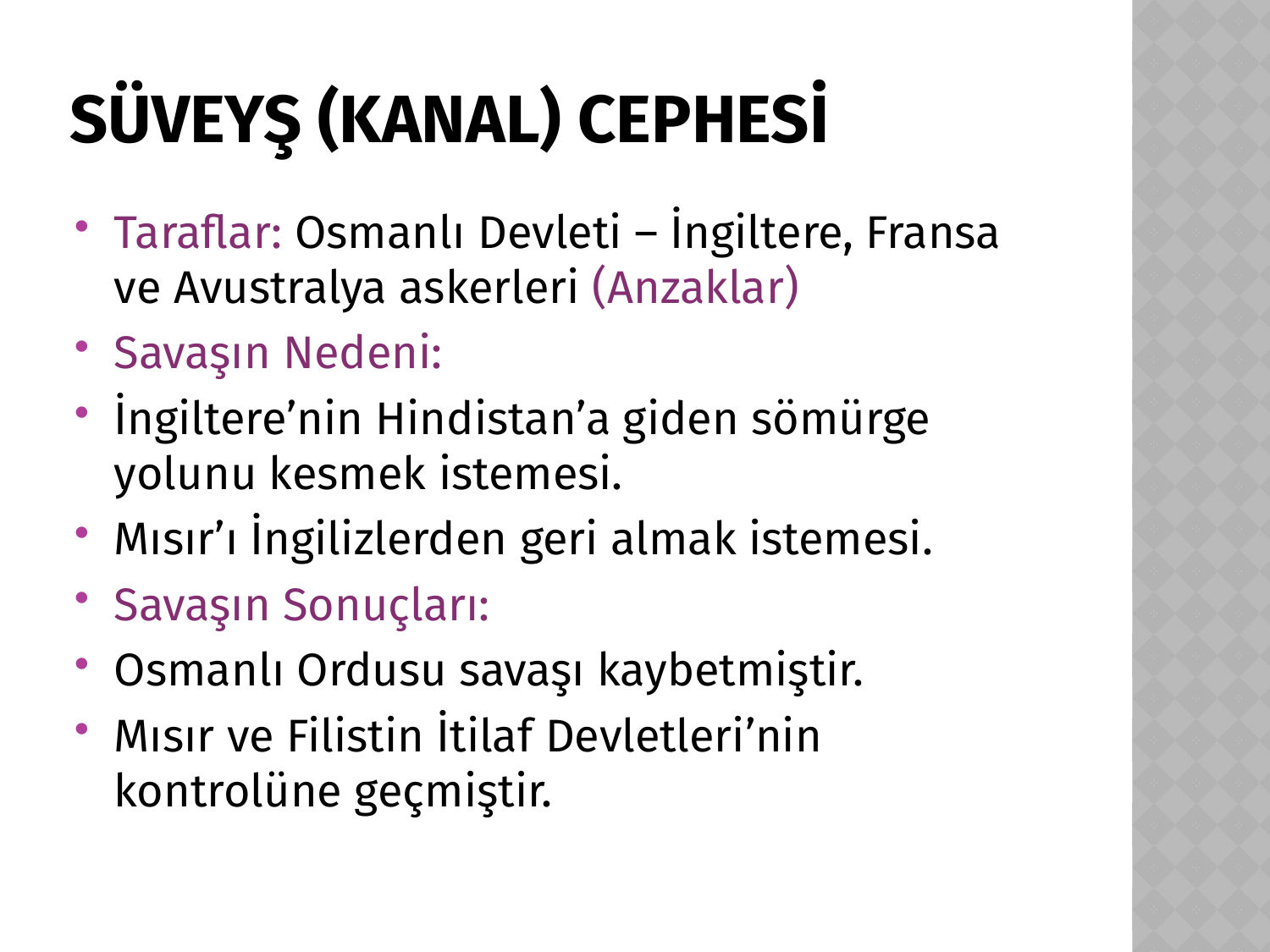

# Süveyş (kanal) cephesi
Taraflar: Osmanlı Devleti – İngiltere, Fransa  ve Avustralya askerleri (Anzaklar)
Savaşın Nedeni:
İngiltere’nin Hindistan’a giden sömürge yolunu kesmek istemesi.
Mısır’ı İngilizlerden geri almak istemesi.
Savaşın Sonuçları:
Osmanlı Ordusu savaşı kaybetmiştir.
Mısır ve Filistin İtilaf Devletleri’nin kontrolüne geçmiştir.